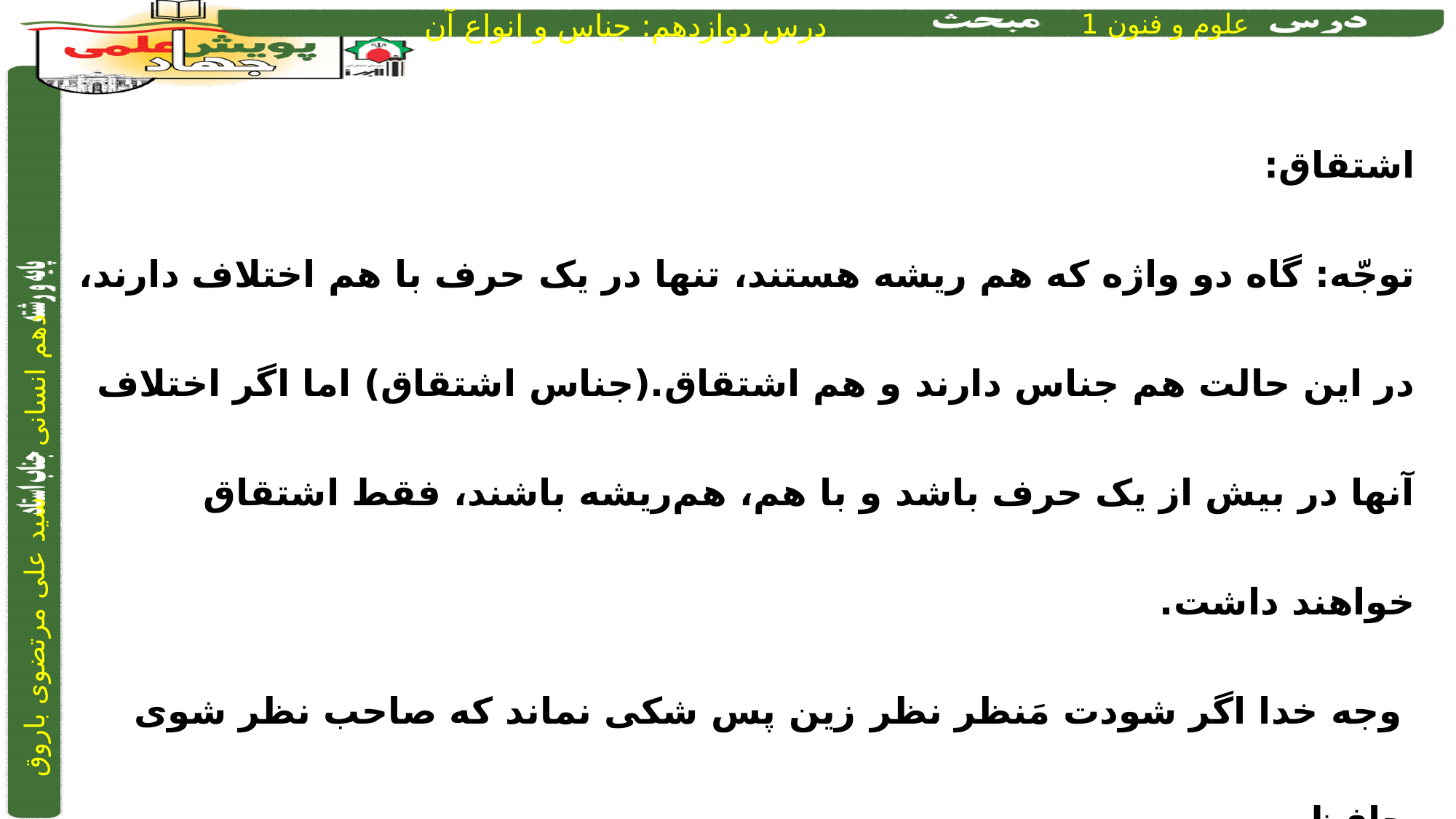

اشتقاق:
توجّه: گاه دو واژه که هم ریشه هستند، تنها در یک حرف با هم اختلاف دارند، در این حالت هم جناس دارند و هم اشتقاق.(جناس اشتقاق) اما اگر اختلاف آنها در بیش از یک حرف باشد و با هم، هم‌ریشه باشند، فقط اشتقاق خواهند داشت.
 وجه خدا اگر شودت مَنظر نظر		 زین پس شکی نماند که صاحب نظر شوی		حافظ